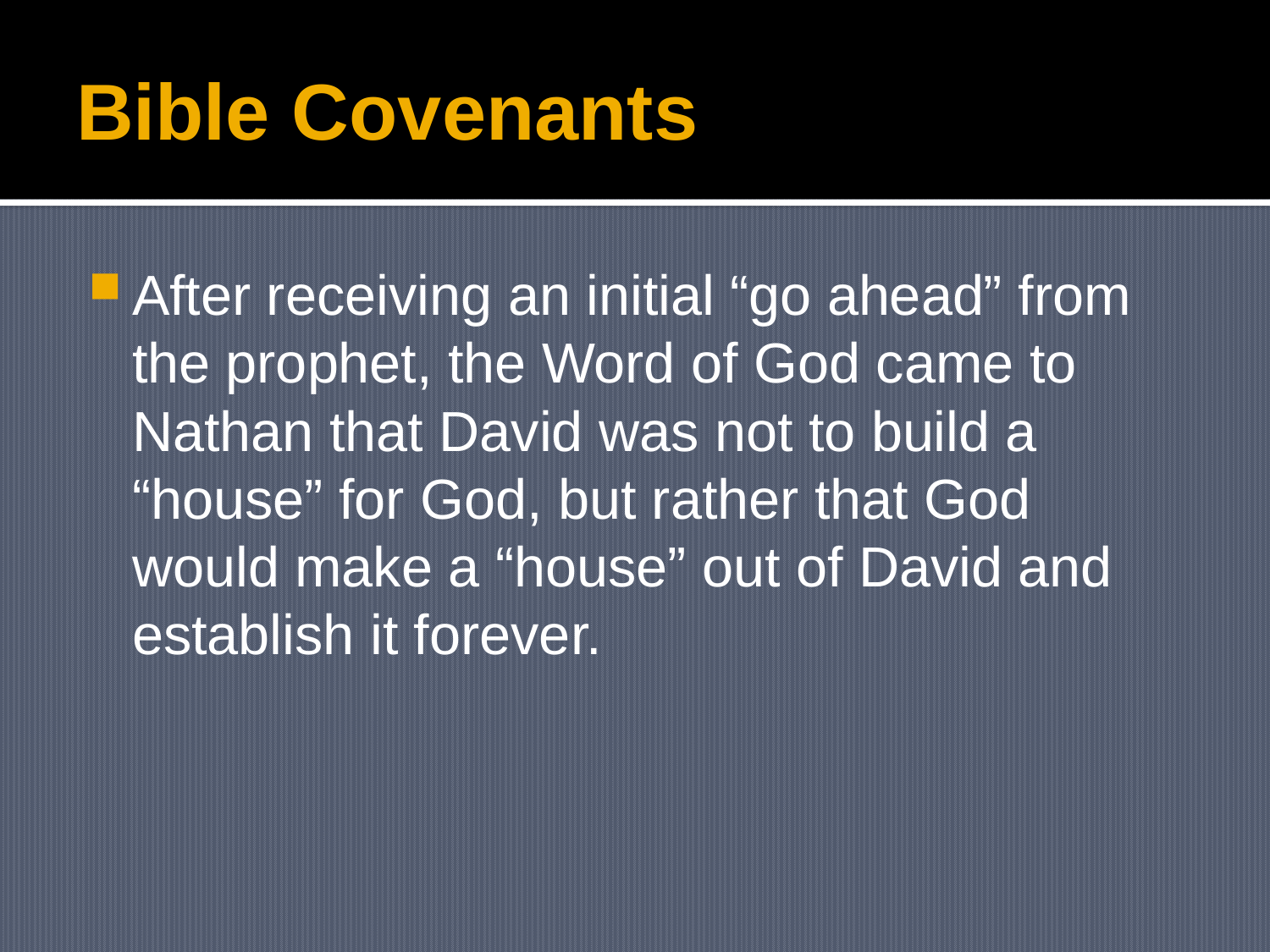

# Bible Covenants
After receiving an initial “go ahead” from the prophet, the Word of God came to Nathan that David was not to build a “house” for God, but rather that God would make a “house” out of David and establish it forever.